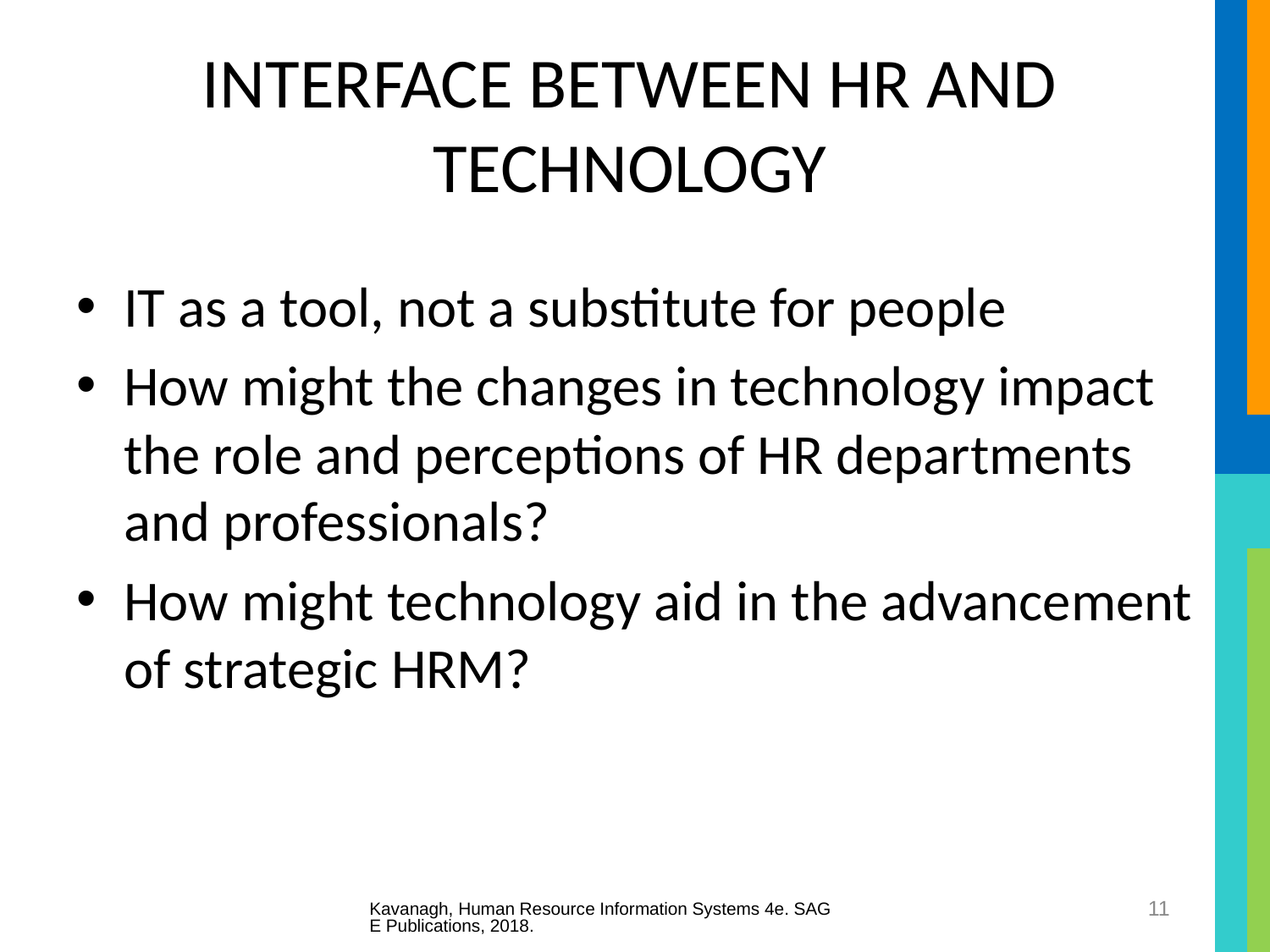

# INTERFACE BETWEEN HR AND TECHNOLOGY
IT as a tool, not a substitute for people
How might the changes in technology impact the role and perceptions of HR departments and professionals?
How might technology aid in the advancement of strategic HRM?
Kavanagh, Human Resource Information Systems 4e. SAGE Publications, 2018.
11